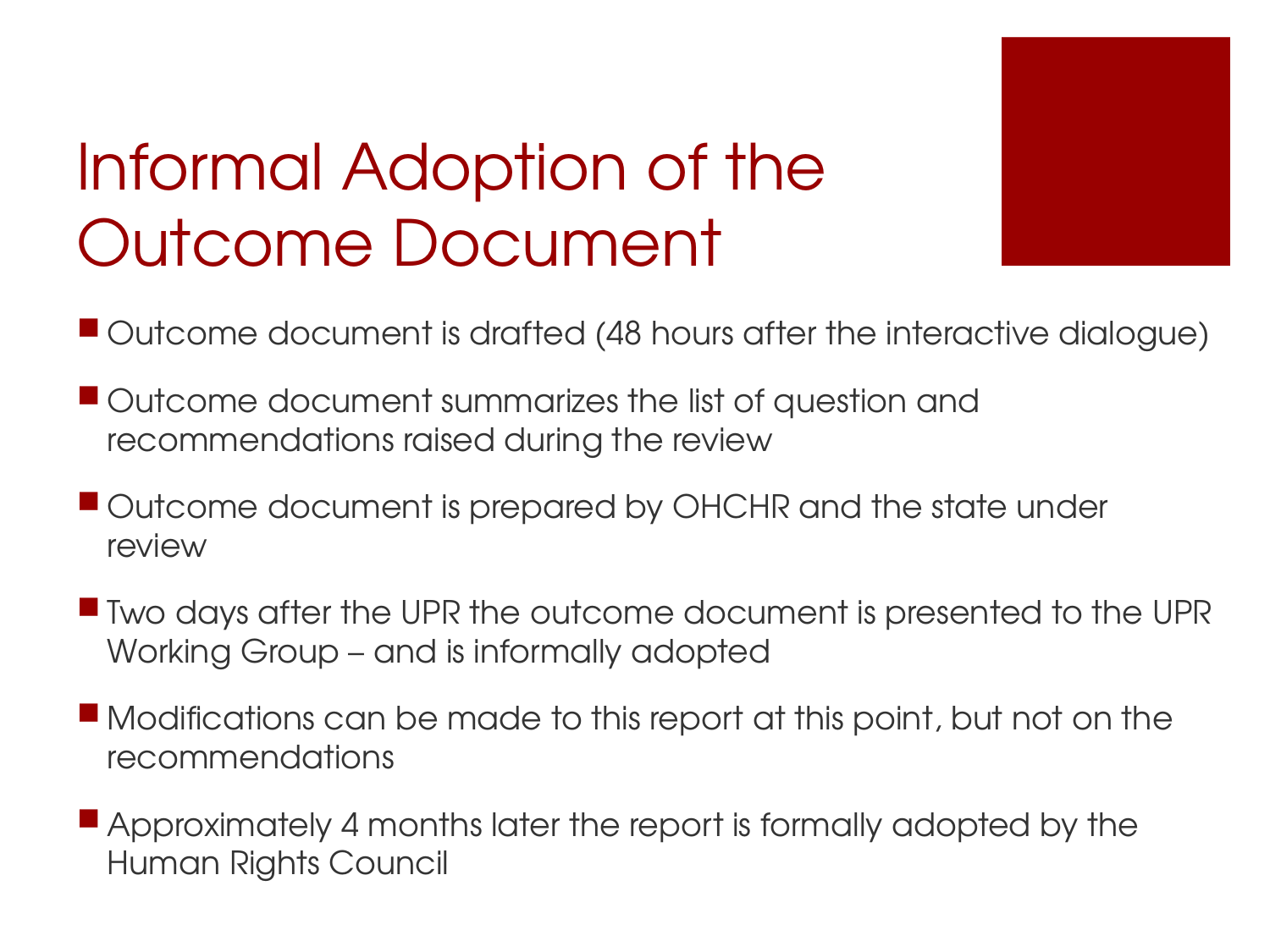

# Informal Adoption of the Outcome Document
Outcome document is drafted (48 hours after the interactive dialogue)
Outcome document summarizes the list of question and recommendations raised during the review
Outcome document is prepared by OHCHR and the state under review
Two days after the UPR the outcome document is presented to the UPR Working Group – and is informally adopted
Modifications can be made to this report at this point, but not on the recommendations
Approximately 4 months later the report is formally adopted by the Human Rights Council